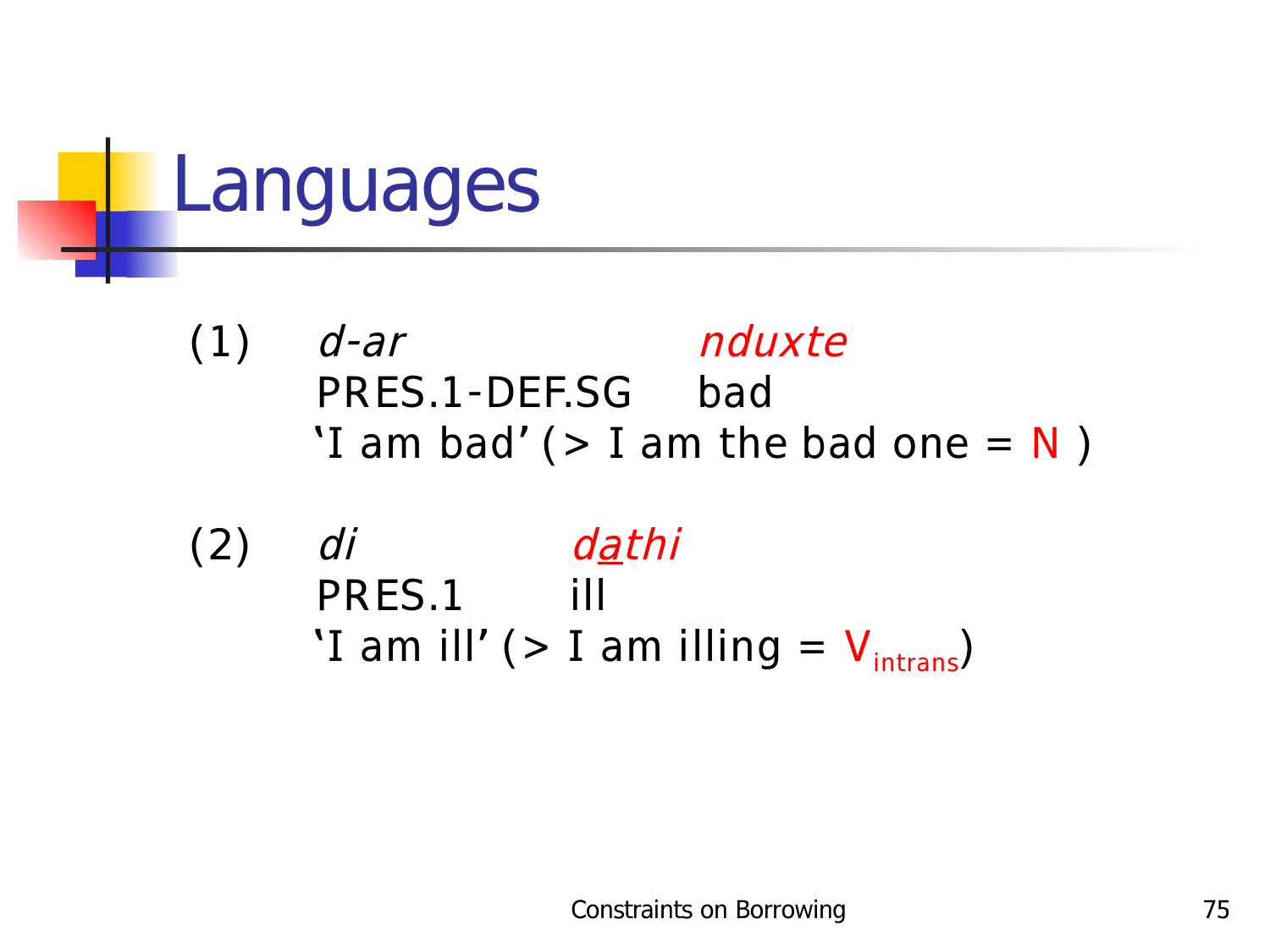

# Languages
(1)	d-ar			nduxte
	PRES.1-DEF.SG	bad
	‘I am bad’ (> I am the bad one = N )

(2)	di       		dathi
	PRES.1	ill
	‘I am ill’ (> I am illing = Vintrans)
Constraints on Borrowing
75